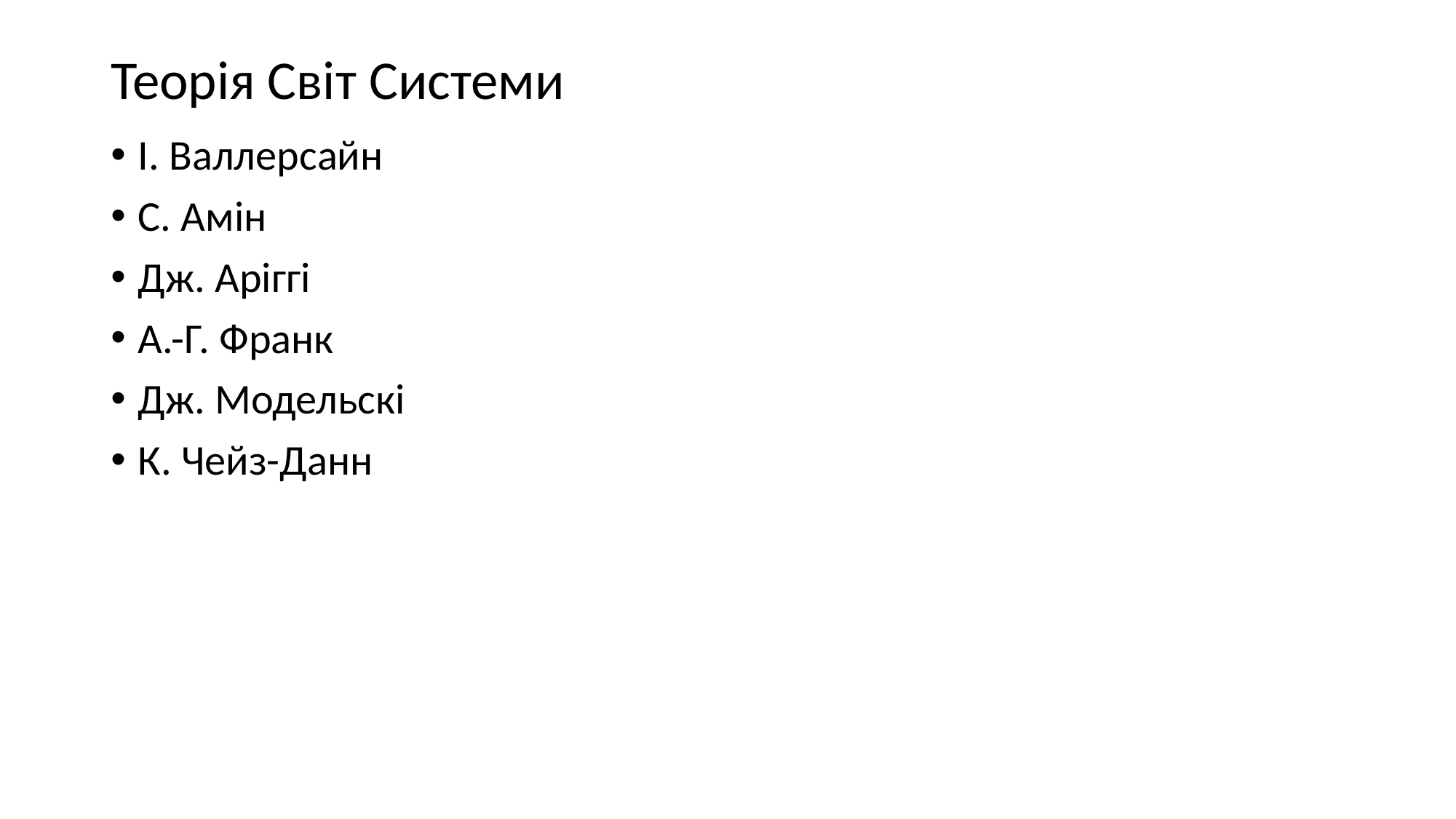

# Теорія Світ Системи
І. Валлерсайн
С. Амін
Дж. Аріггі
А.-Г. Франк
Дж. Модельскі
К. Чейз-Данн